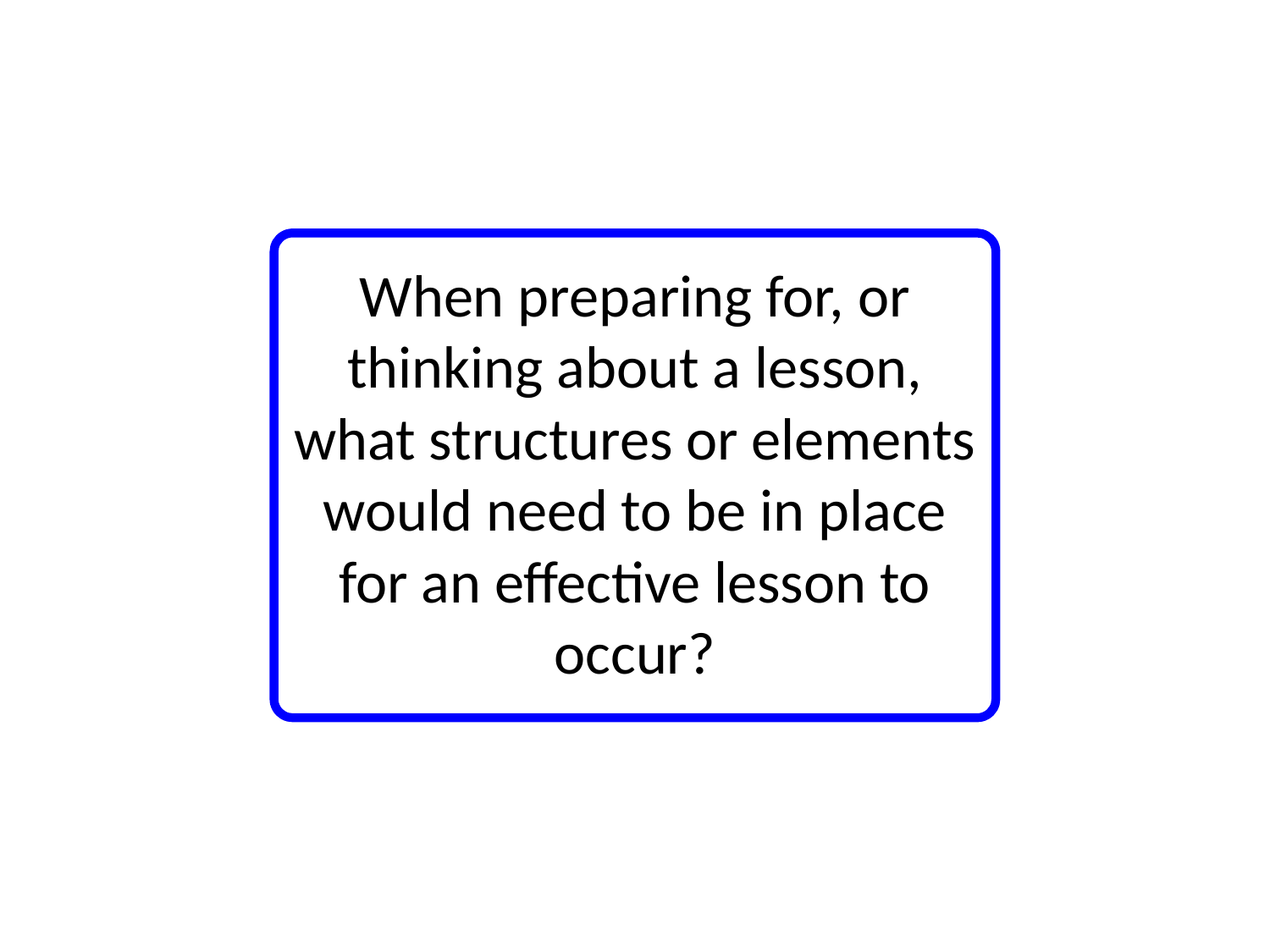

When preparing for, or thinking about a lesson, what structures or elements would need to be in place for an effective lesson to occur?